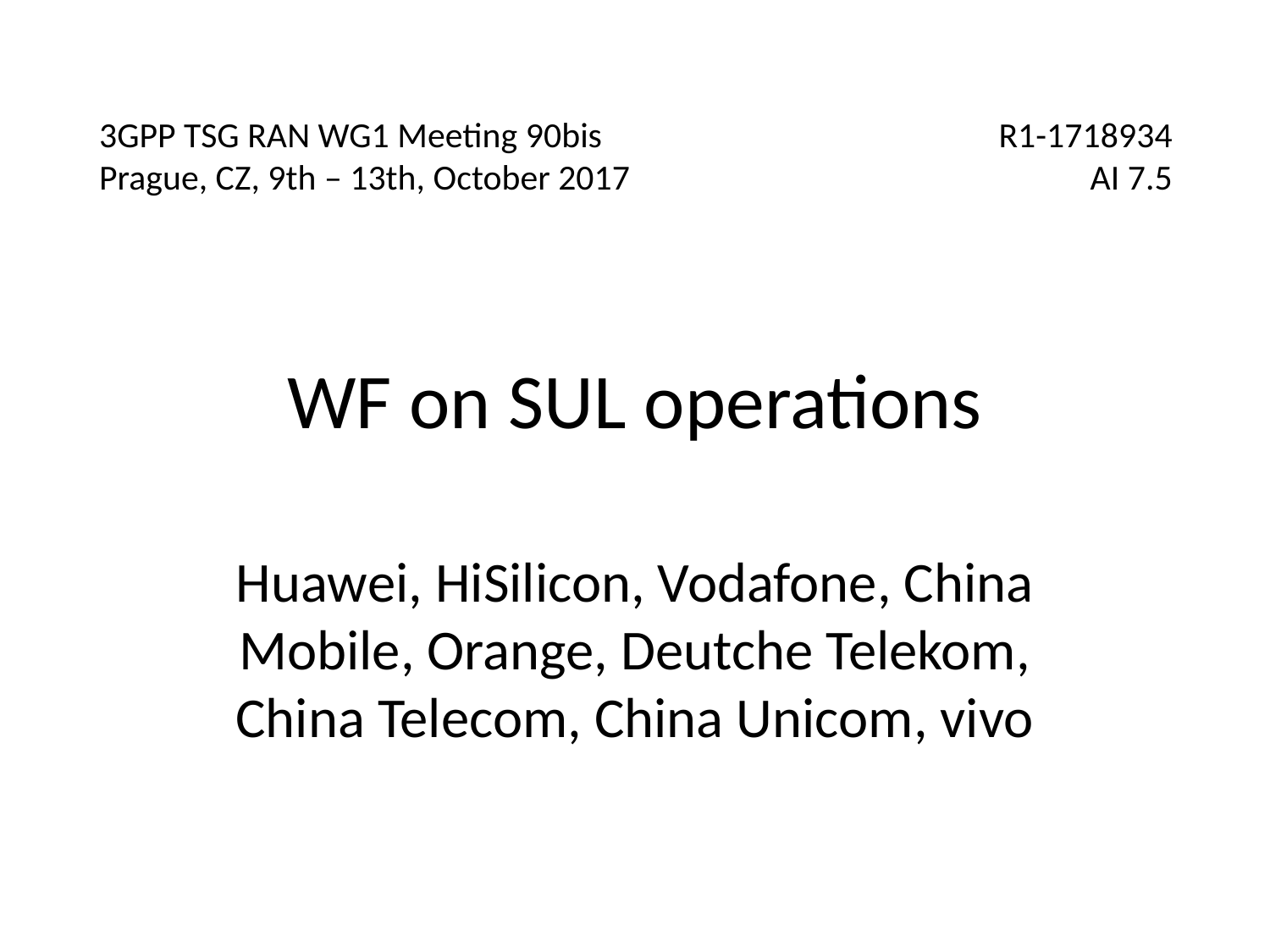

3GPP TSG RAN WG1 Meeting 90bis
Prague, CZ, 9th – 13th, October 2017
R1-1718934
AI 7.5
# WF on SUL operations
Huawei, HiSilicon, Vodafone, China Mobile, Orange, Deutche Telekom, China Telecom, China Unicom, vivo